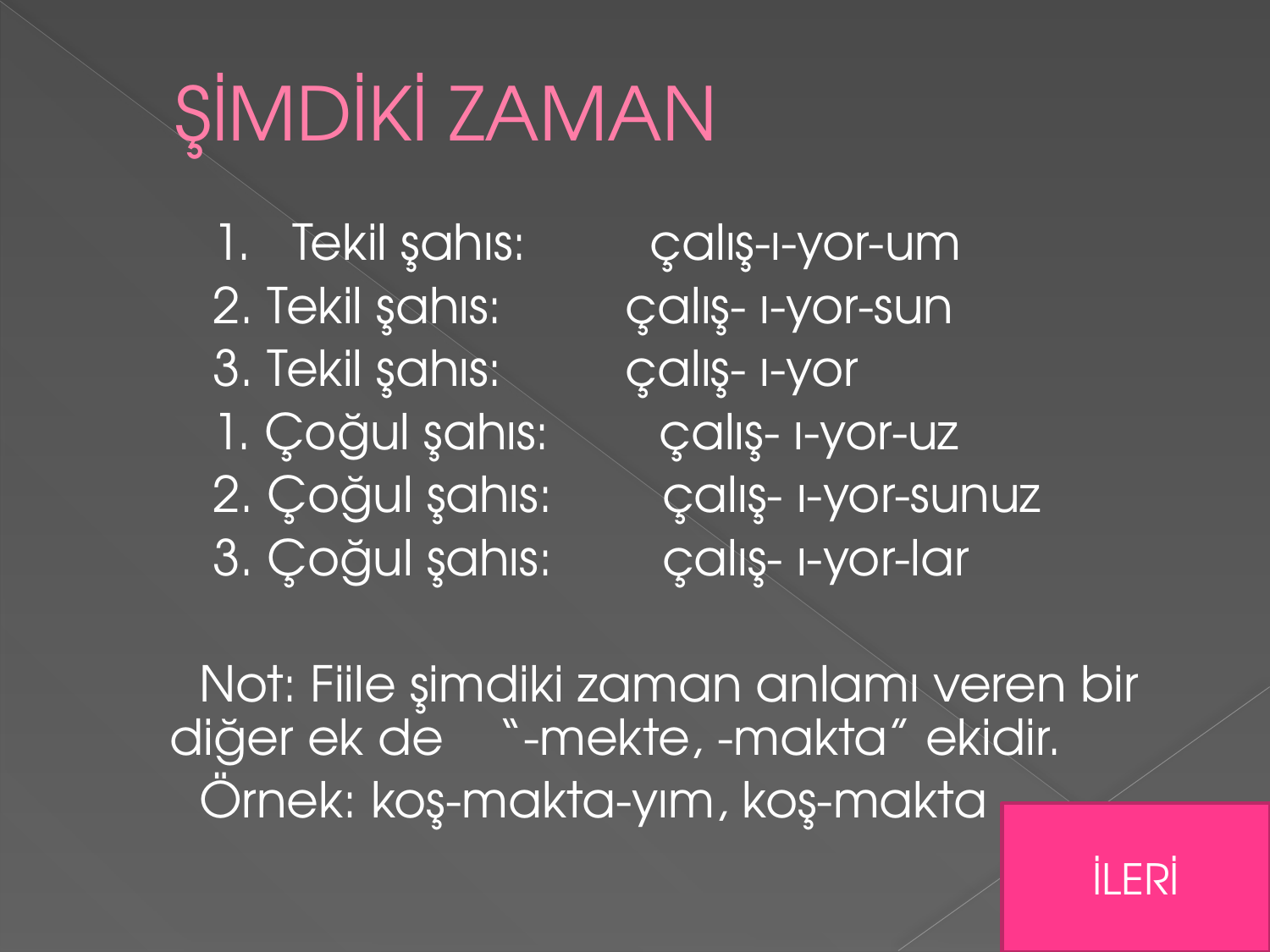

# ŞİMDİKİ ZAMAN
       1.   Tekil şahıs:         çalış-ı-yor-um
       2. Tekil şahıs:         çalış- ı-yor-sun
       3. Tekil şahıs:         çalış- ı-yor
       1. Çoğul şahıs:        çalış- ı-yor-uz
       2. Çoğul şahıs:        çalış- ı-yor-sunuz
       3. Çoğul şahıs:        çalış- ı-yor-lar

      Not: Fiile şimdiki zaman anlamı veren bir diğer ek de    “-mekte, -makta” ekidir.
      Örnek: koş-makta-yım, koş-makta

İLERİ